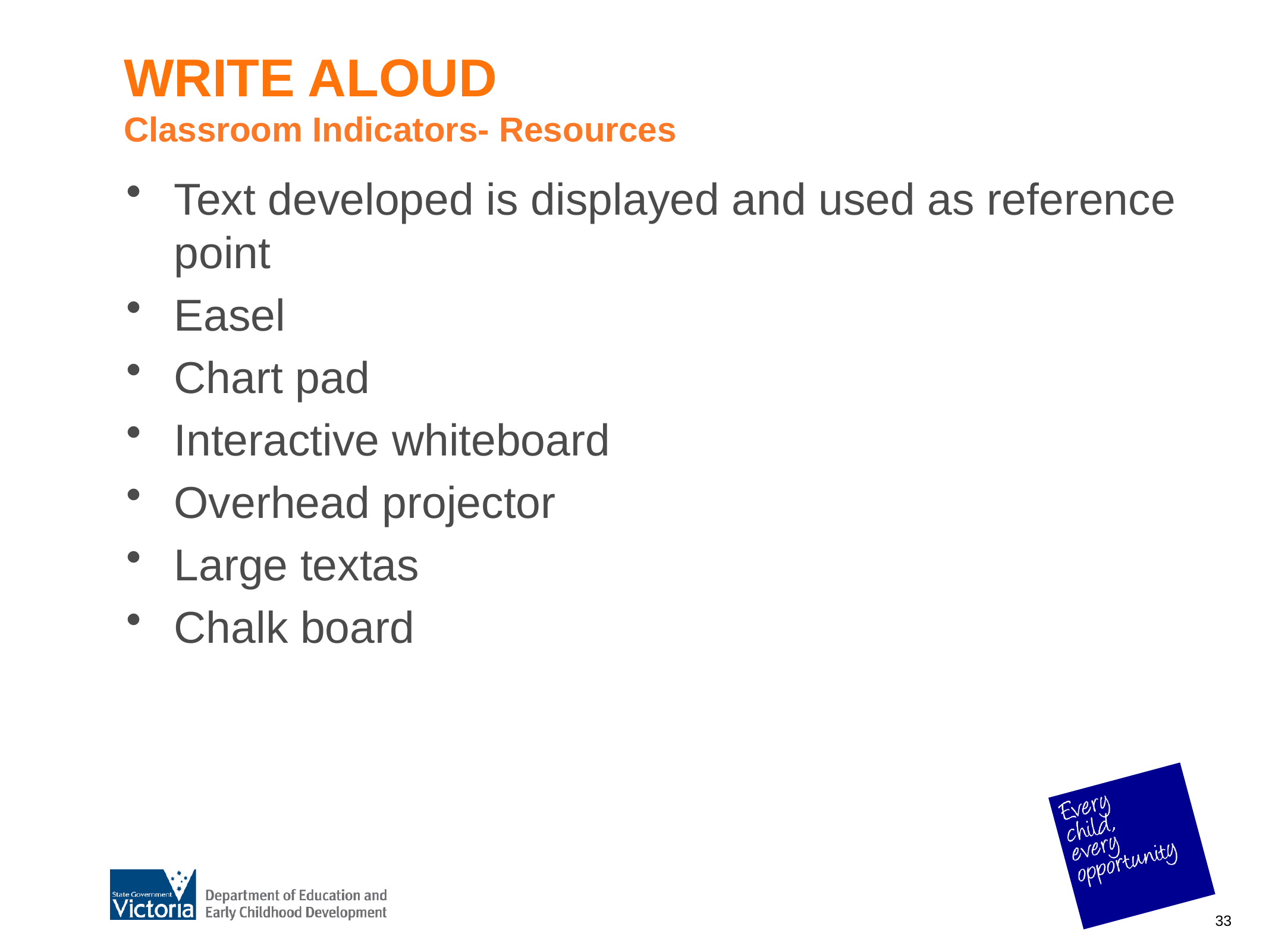

# WRITE ALOUD Classroom Indicators- Resources
Text developed is displayed and used as reference point
Easel
Chart pad
Interactive whiteboard
Overhead projector
Large textas
Chalk board

33